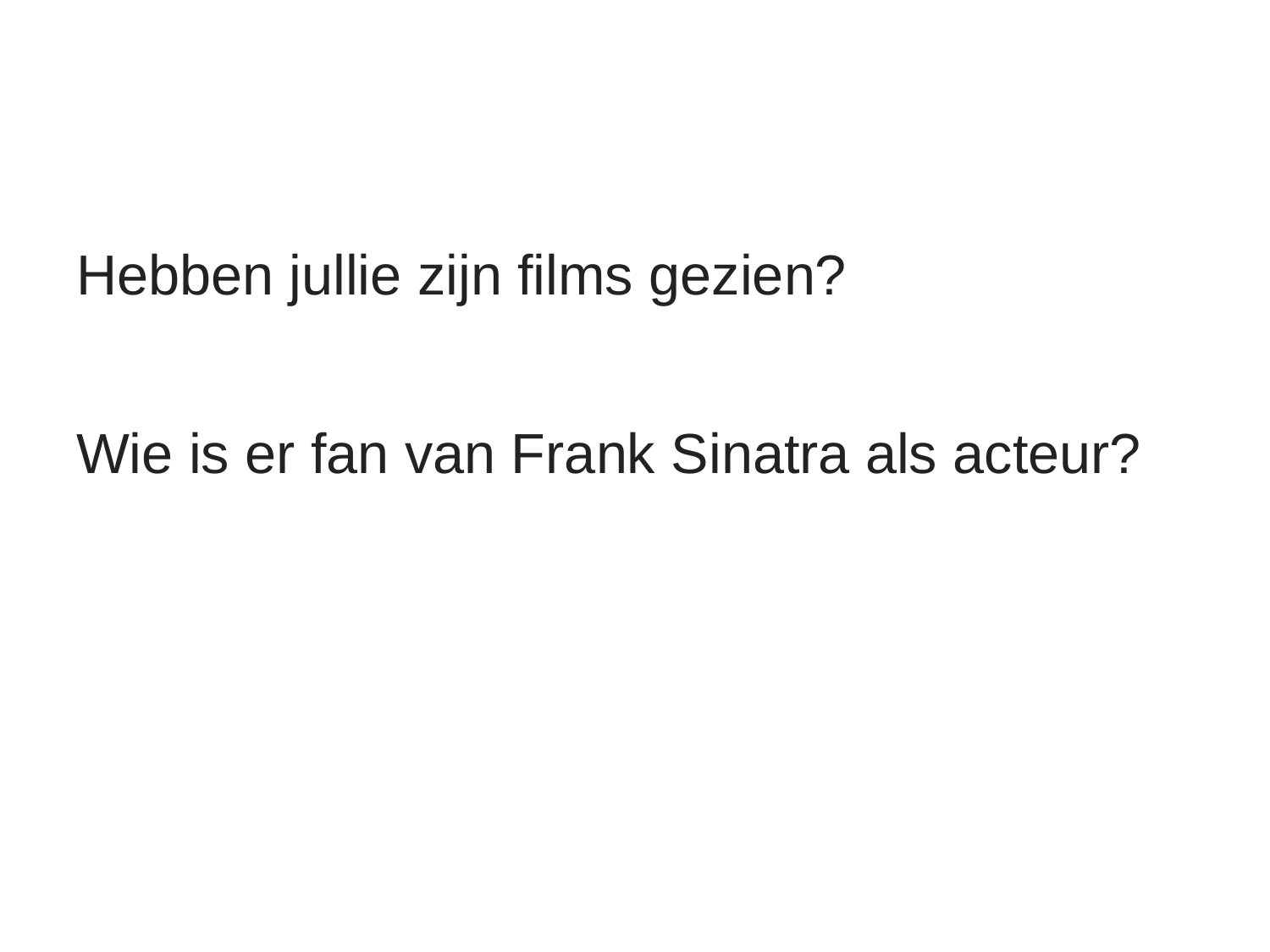

Hebben jullie zijn films gezien?

Wie is er fan van Frank Sinatra als acteur?